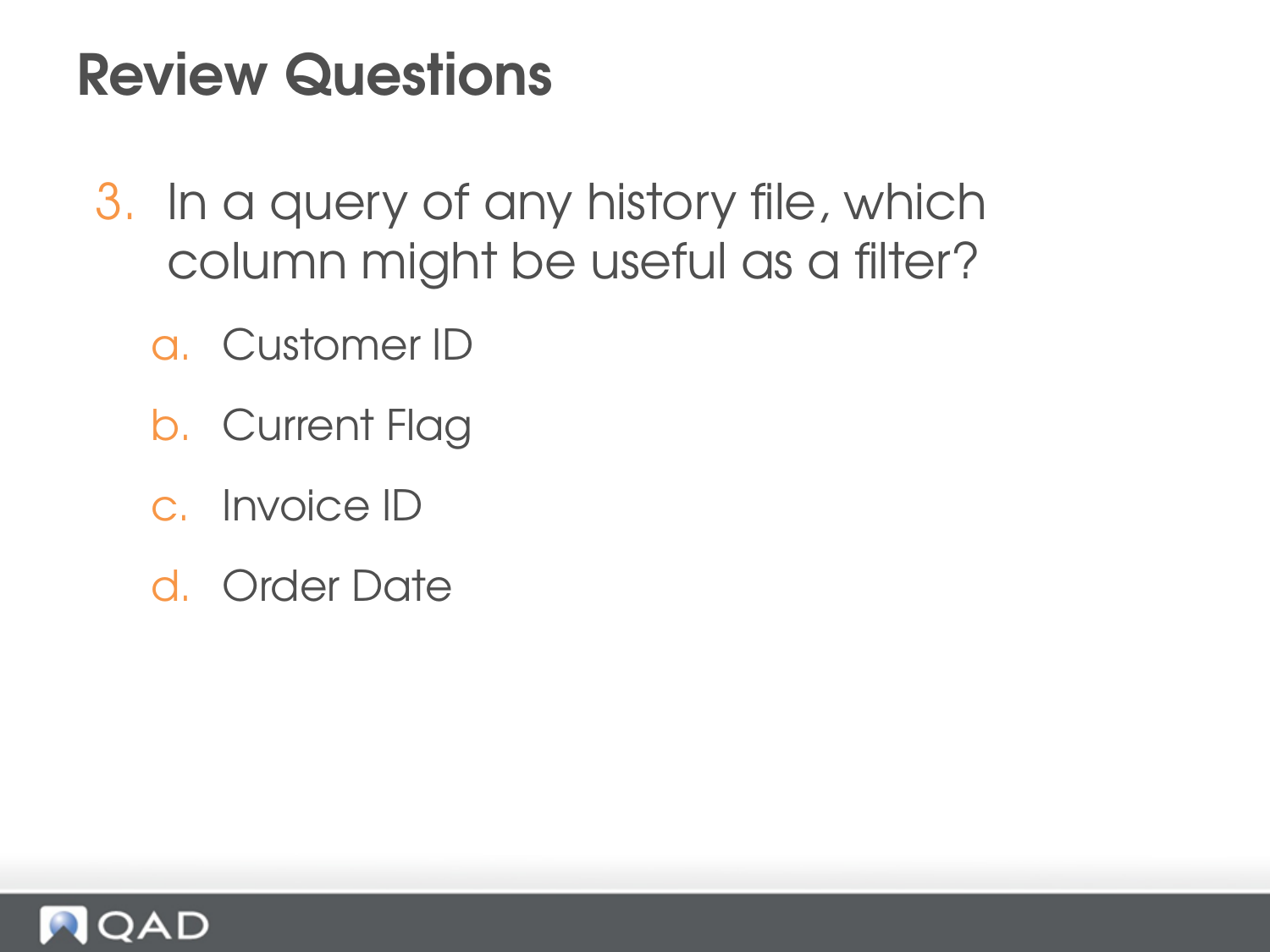

# Review Questions
In a query of any history file, which column might be useful as a filter?
Customer ID
Current Flag
Invoice ID
Order Date